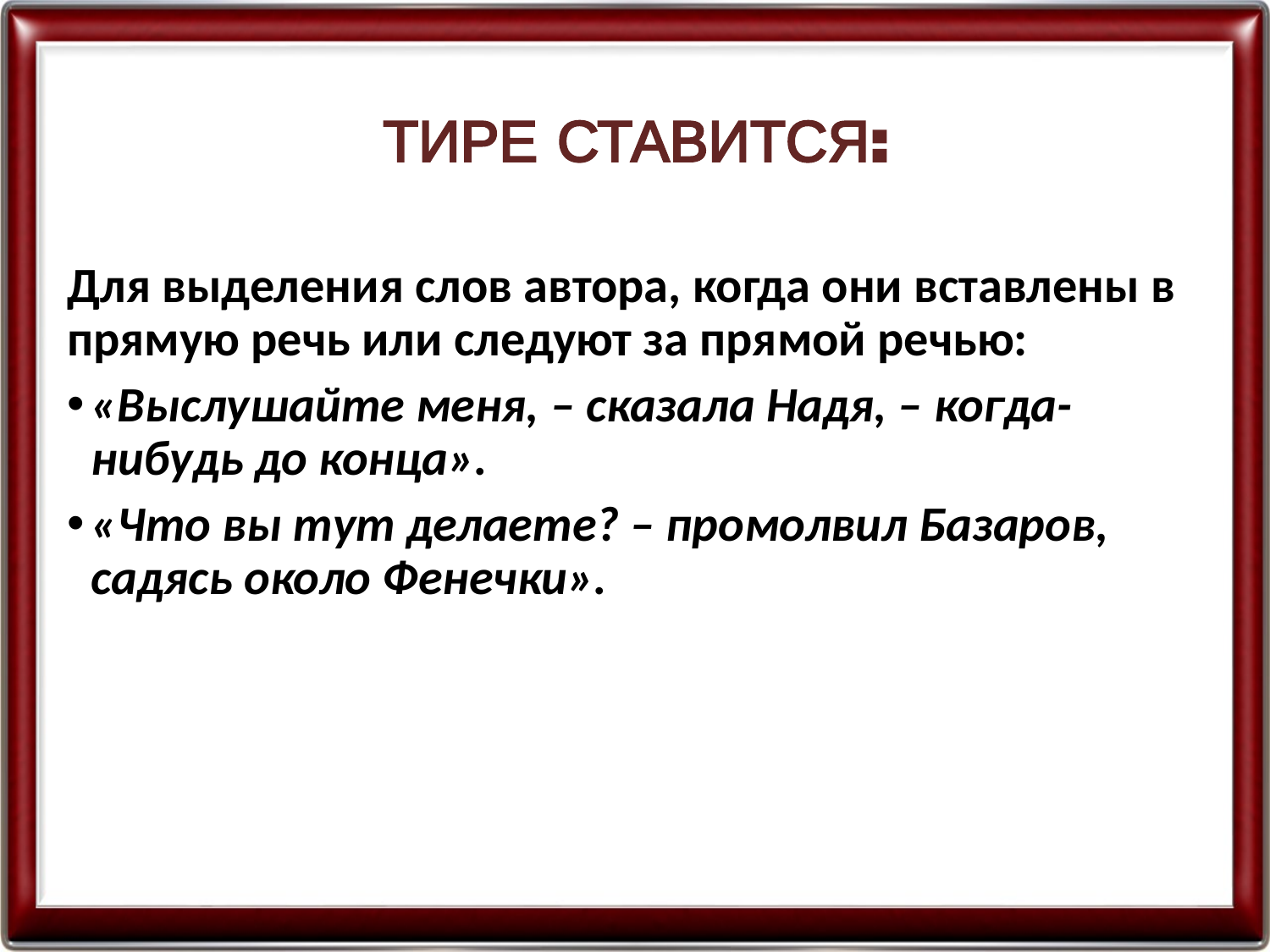

# ТИРЕ СТАВИТСЯ:
Для выделения слов автора, когда они вставлены в прямую речь или следуют за прямой речью:
«Выслушайте меня, – сказала Надя, – когда-нибудь до конца».
«Что вы тут делаете? – промолвил Базаров, садясь около Фенечки».